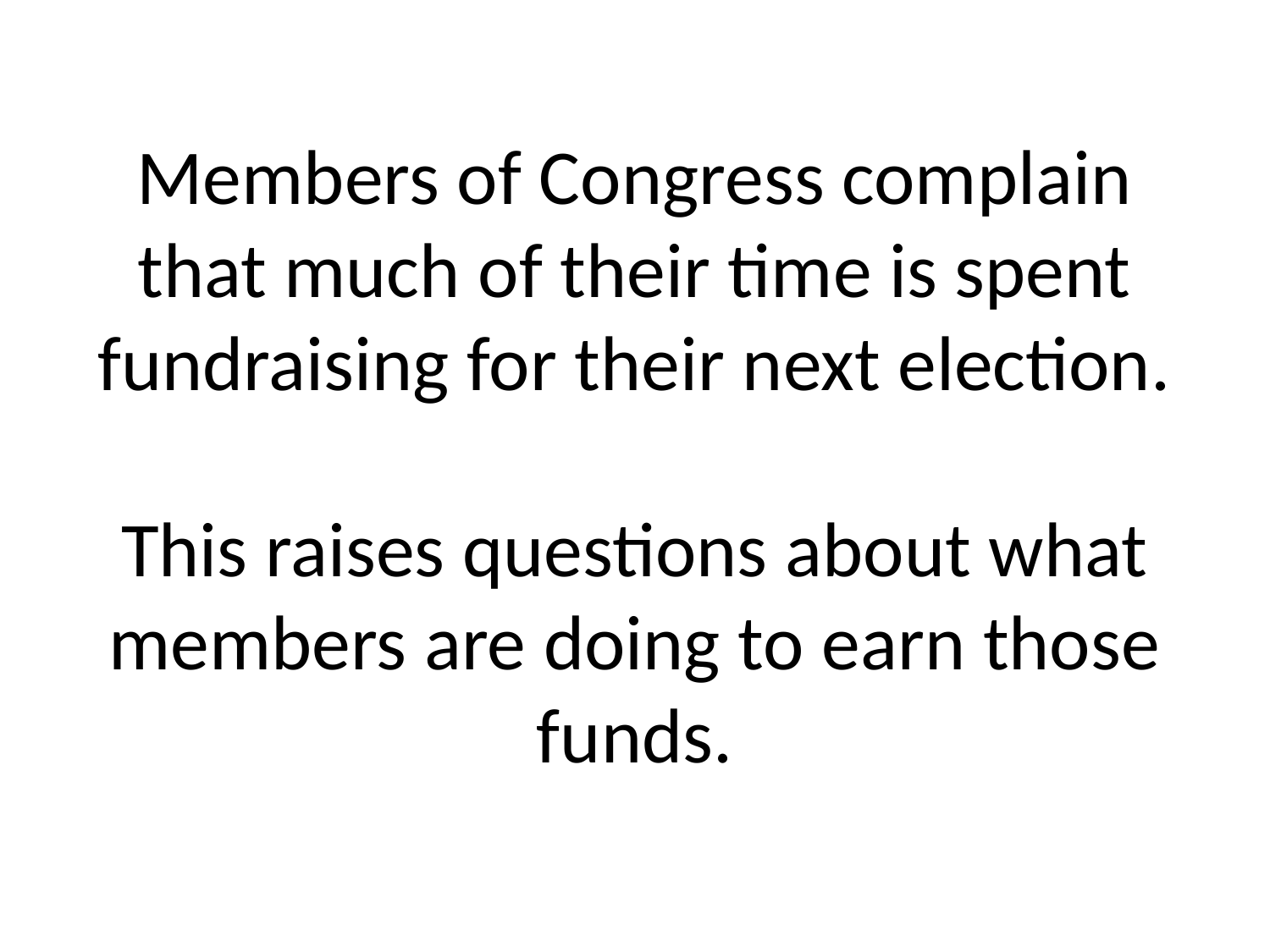

Members of Congress complain that much of their time is spent fundraising for their next election.
This raises questions about what members are doing to earn those funds.